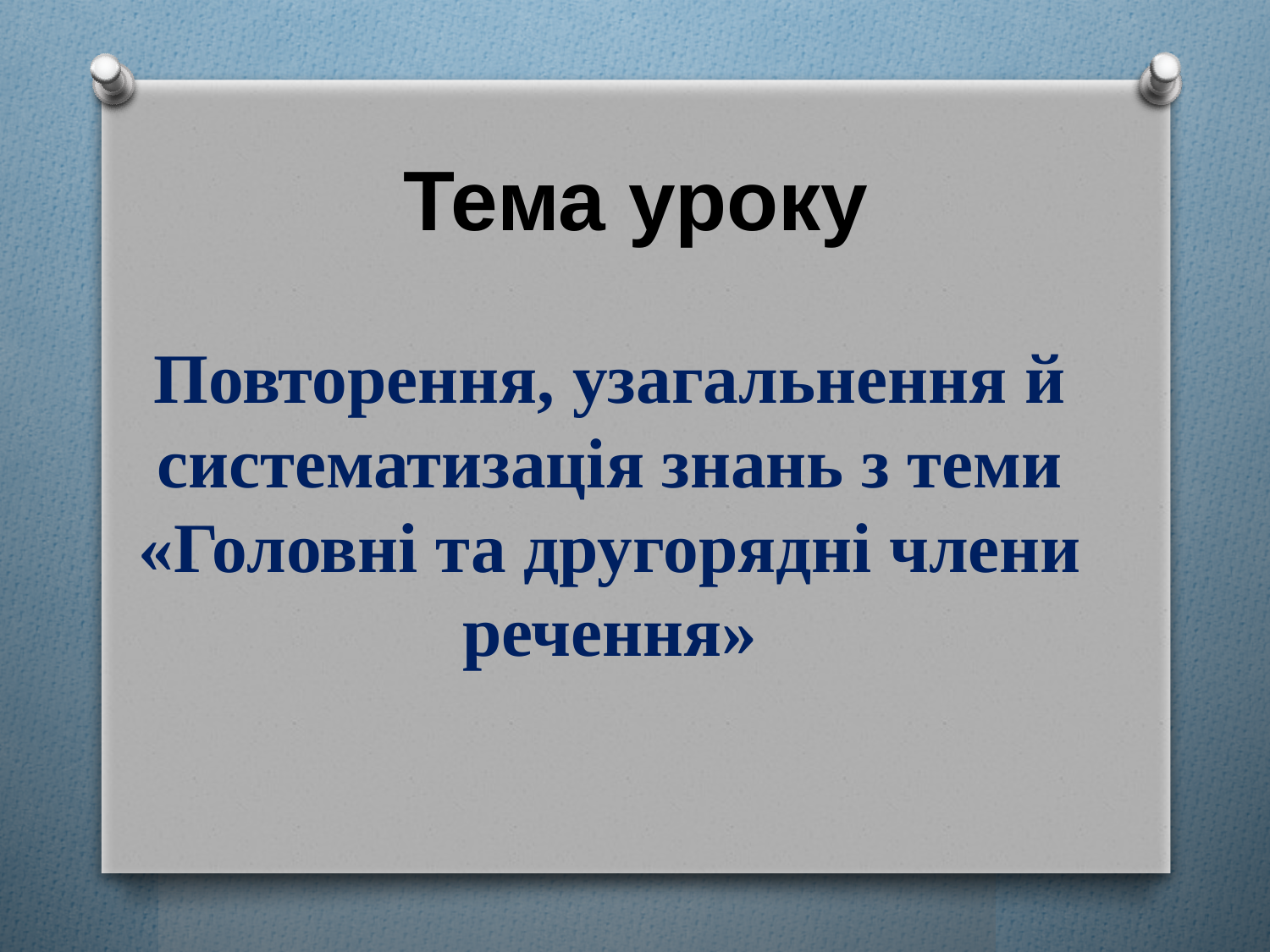

# Тема уроку
Повторення, узагальнення й систематизація знань з теми «Головні та другорядні члени речення»